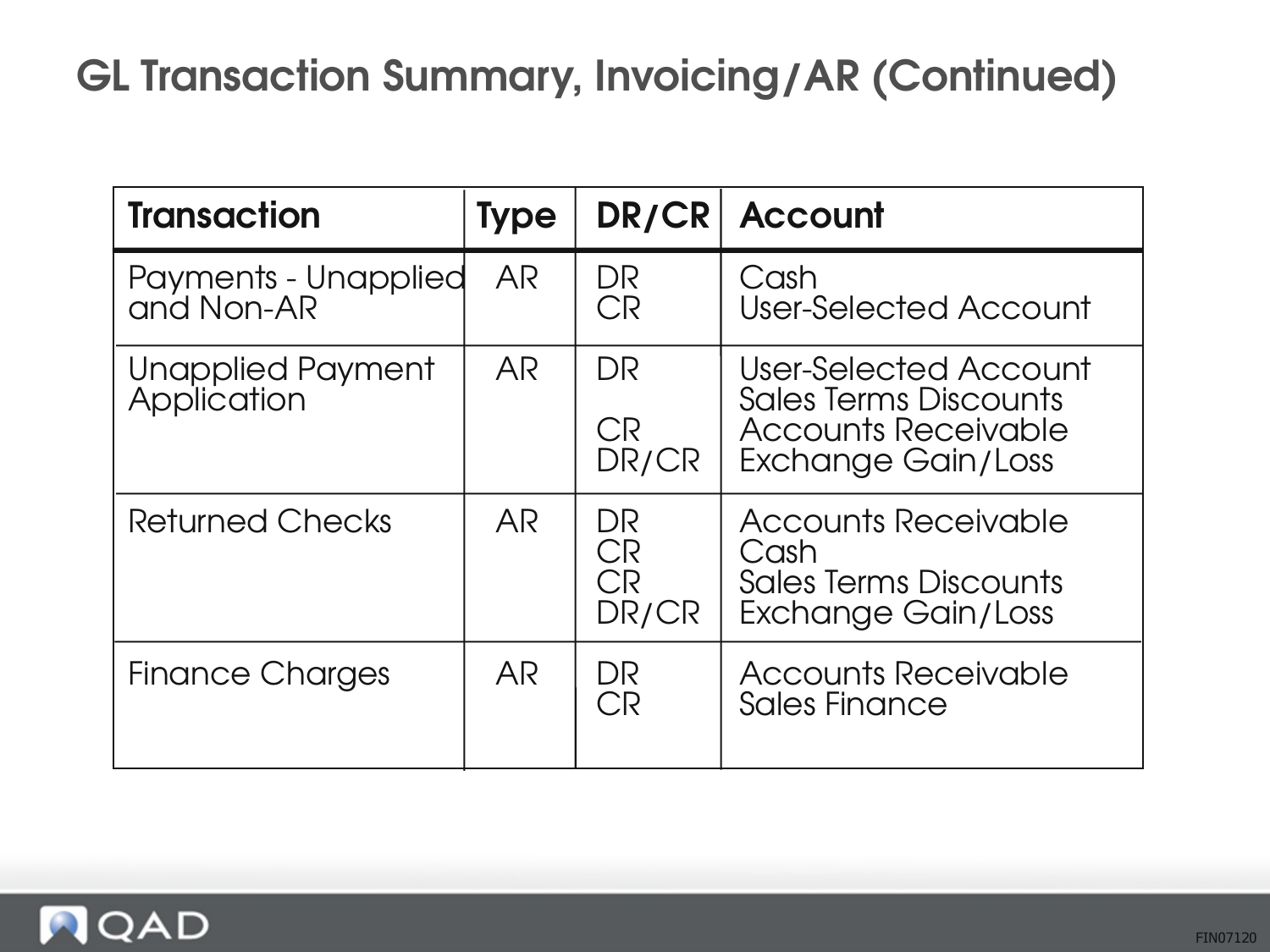

# GL Transaction Summary, Invoicing/AR (Continued)

Transaction	Type	DR/CR	Account

Payments - Unapplied	AR	DR	Cash
and Non-AR 		CR	User-Selected Account

Unapplied Payment	AR	DR	User-Selected Account
Application 			Sales Terms Discounts
		CR	Accounts Receivable
		DR/CR	Exchange Gain/Loss

Returned Checks	AR	DR	Accounts Receivable
		CR	Cash
		CR	Sales Terms Discounts
		DR/CR	Exchange Gain/Loss

Finance Charges	AR	DR	Accounts Receivable
		CR	Sales Finance

FIN07120